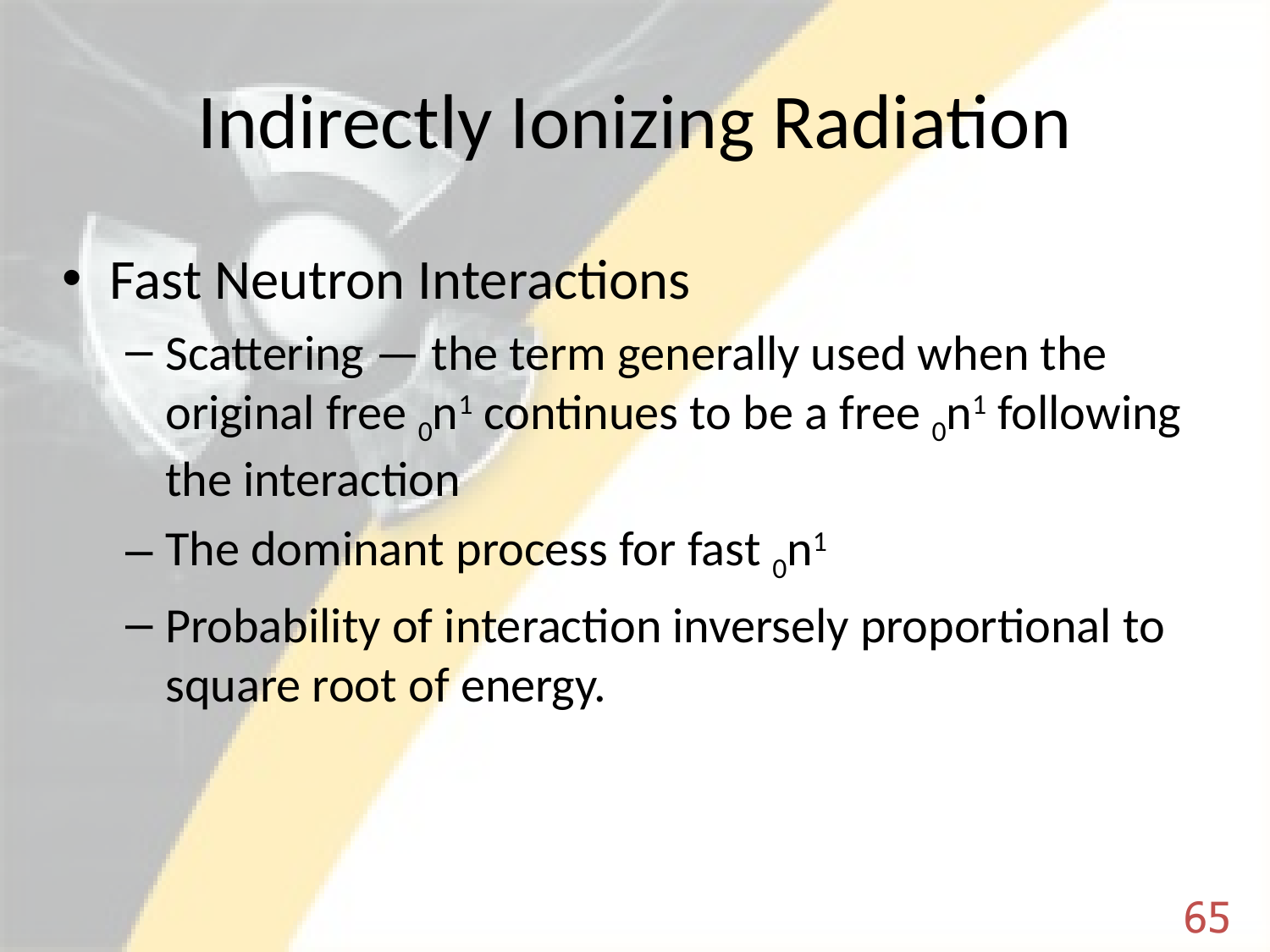

# Indirectly Ionizing Radiation
Fast Neutron Interactions
Scattering — the term generally used when the original free 0n1 continues to be a free 0n1 following the interaction
The dominant process for fast 0n1
Probability of interaction inversely proportional to square root of energy.